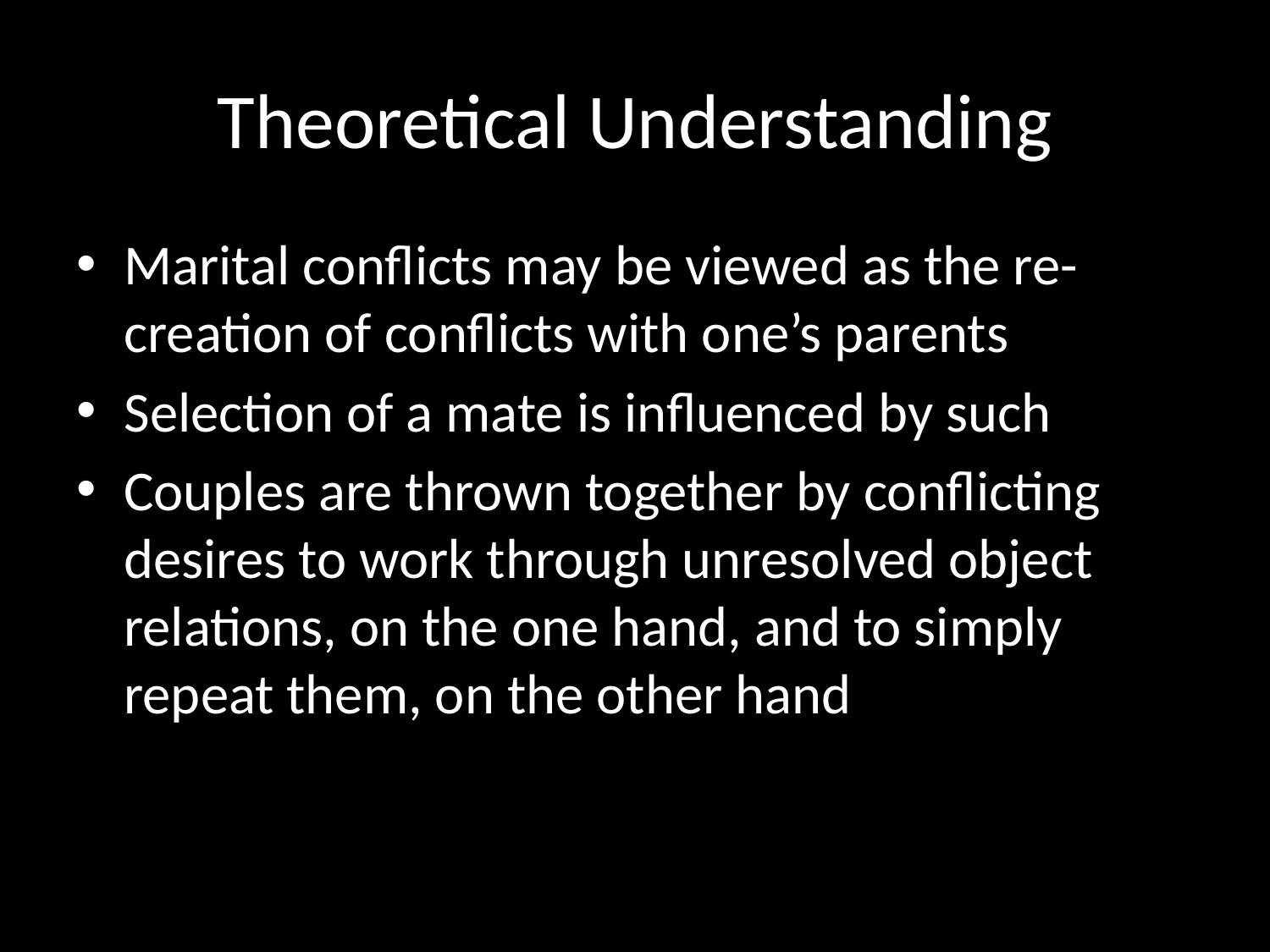

# Theoretical Understanding
Marital conflicts may be viewed as the re-creation of conflicts with one’s parents
Selection of a mate is influenced by such
Couples are thrown together by conflicting desires to work through unresolved object relations, on the one hand, and to simply repeat them, on the other hand